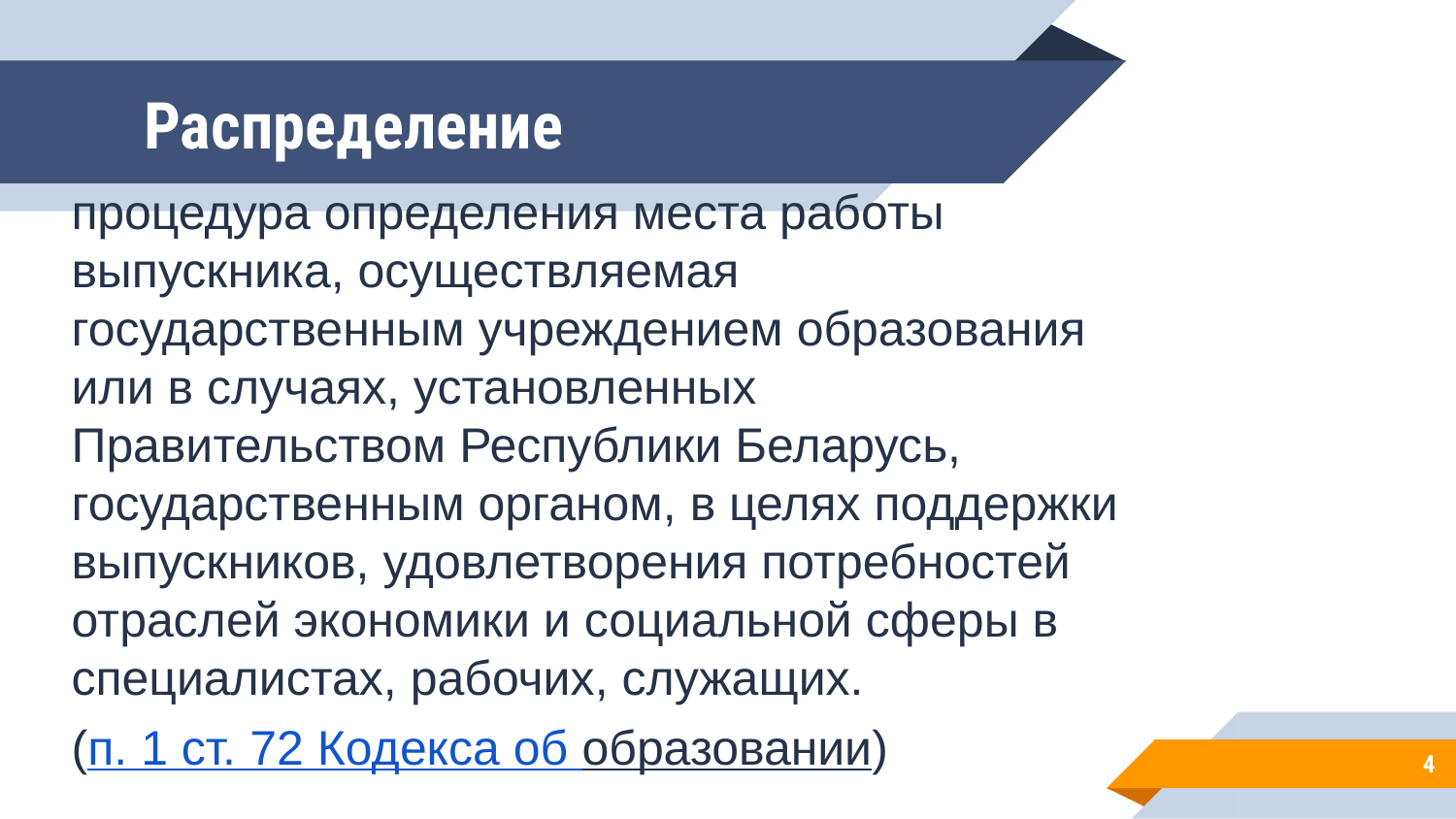

# Распределение
процедура определения места работы выпускника, осуществляемая государственным учреждением образования или в случаях, установленных Правительством Республики Беларусь, государственным органом, в целях поддержки выпускников, удовлетворения потребностей отраслей экономики и социальной сферы в специалистах, рабочих, служащих.
(п. 1 ст. 72 Кодекса об образовании)
4